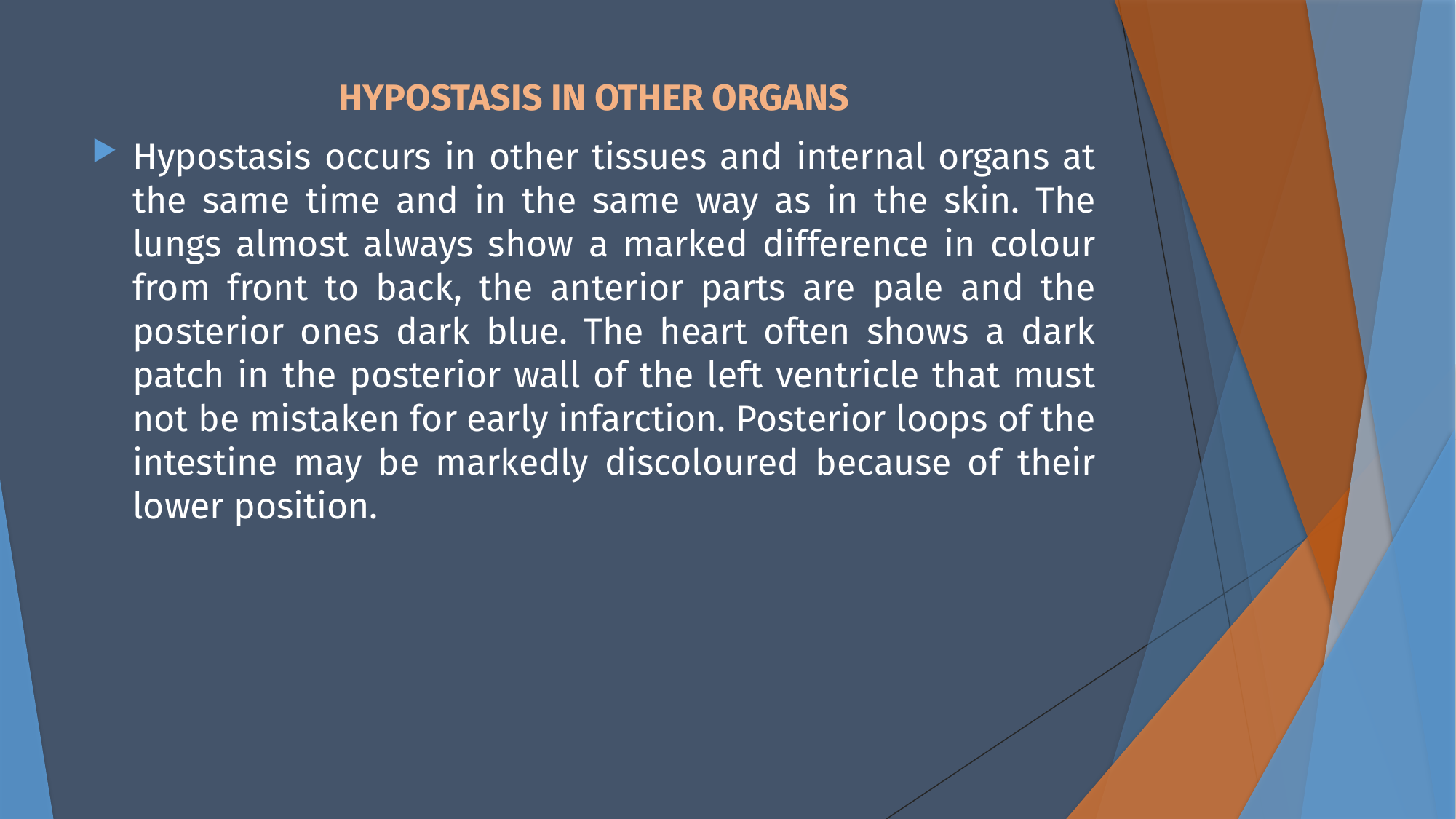

HYPOSTASIS IN OTHER ORGANS
Hypostasis occurs in other tissues and internal organs at the same time and in the same way as in the skin. The lungs almost always show a marked difference in colour from front to back, the anterior parts are pale and the posterior ones dark blue. The heart often shows a dark patch in the posterior wall of the left ventricle that must not be mistaken for early infarction. Posterior loops of the intestine may be markedly discoloured because of their lower position.